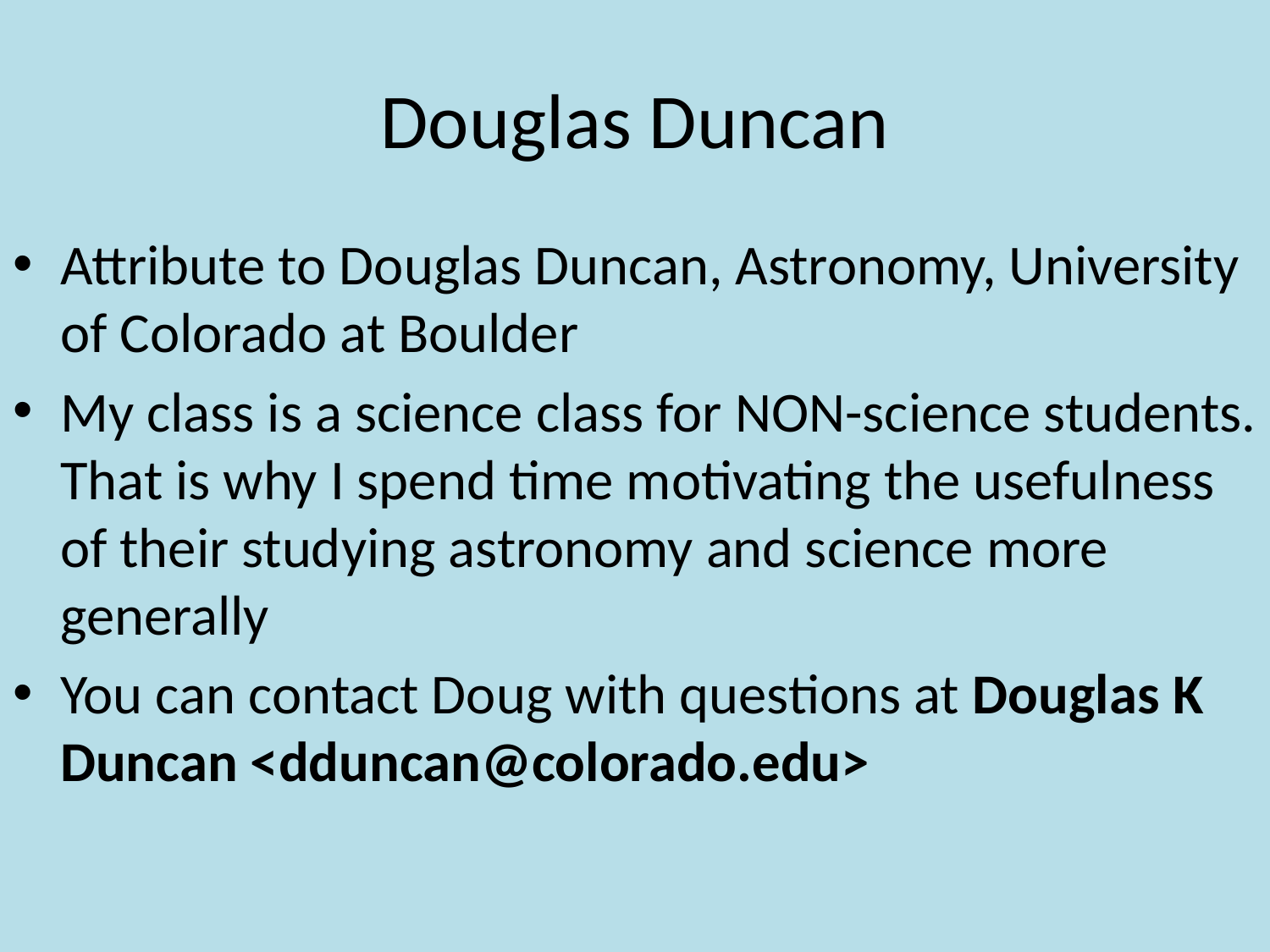

# Douglas Duncan
Attribute to Douglas Duncan, Astronomy, University of Colorado at Boulder
My class is a science class for NON-science students.
That is why I spend time motivating the usefulness of their studying astronomy and science more generally
You can contact Doug with questions at Douglas K Duncan <dduncan@colorado.edu>